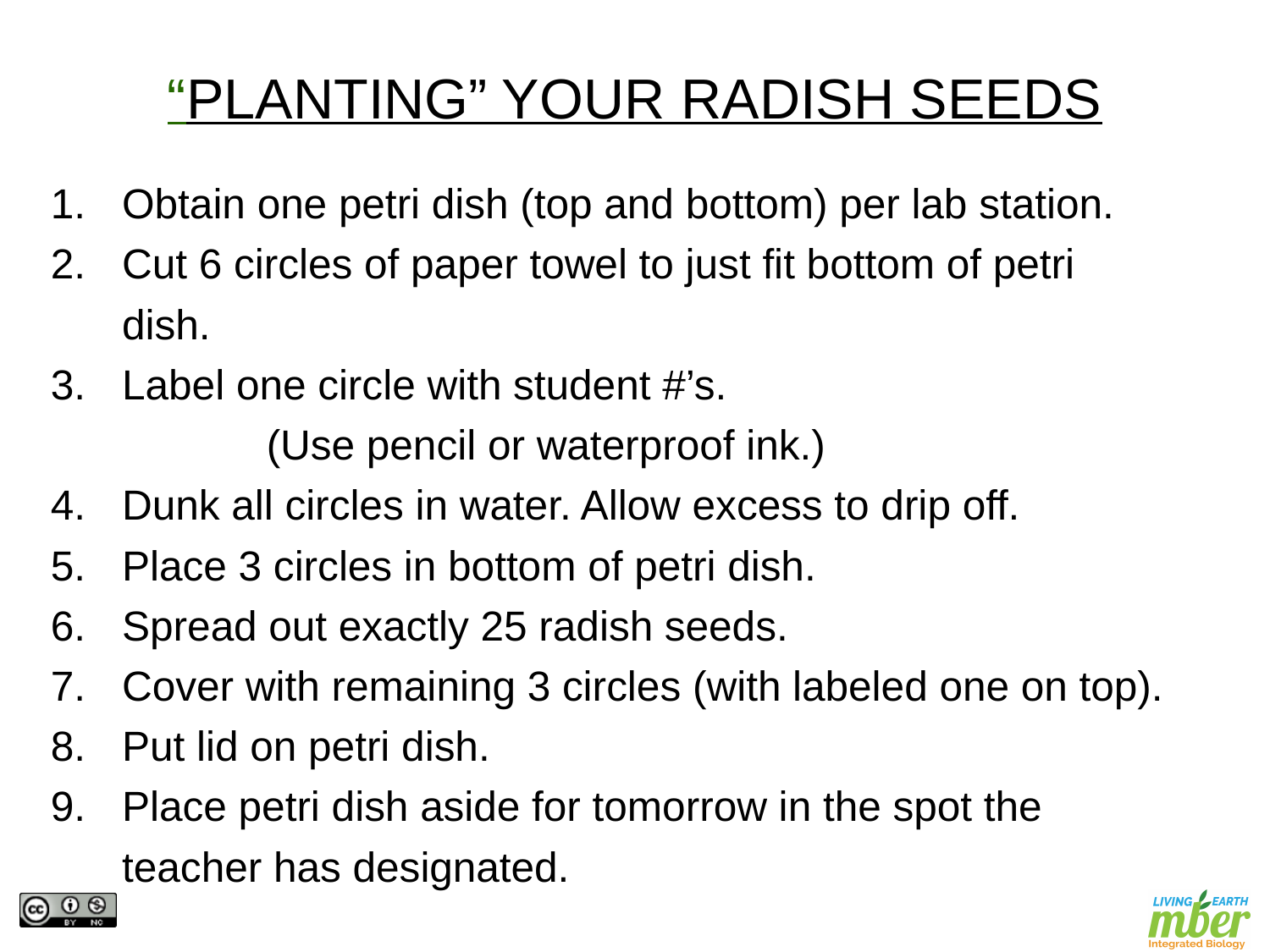

“PLANTING” YOUR RADISH SEEDS
Obtain one petri dish (top and bottom) per lab station.
Cut 6 circles of paper towel to just fit bottom of petri dish.
Label one circle with student #’s.
		(Use pencil or waterproof ink.)
Dunk all circles in water. Allow excess to drip off.
Place 3 circles in bottom of petri dish.
Spread out exactly 25 radish seeds.
Cover with remaining 3 circles (with labeled one on top).
Put lid on petri dish.
Place petri dish aside for tomorrow in the spot the teacher has designated.